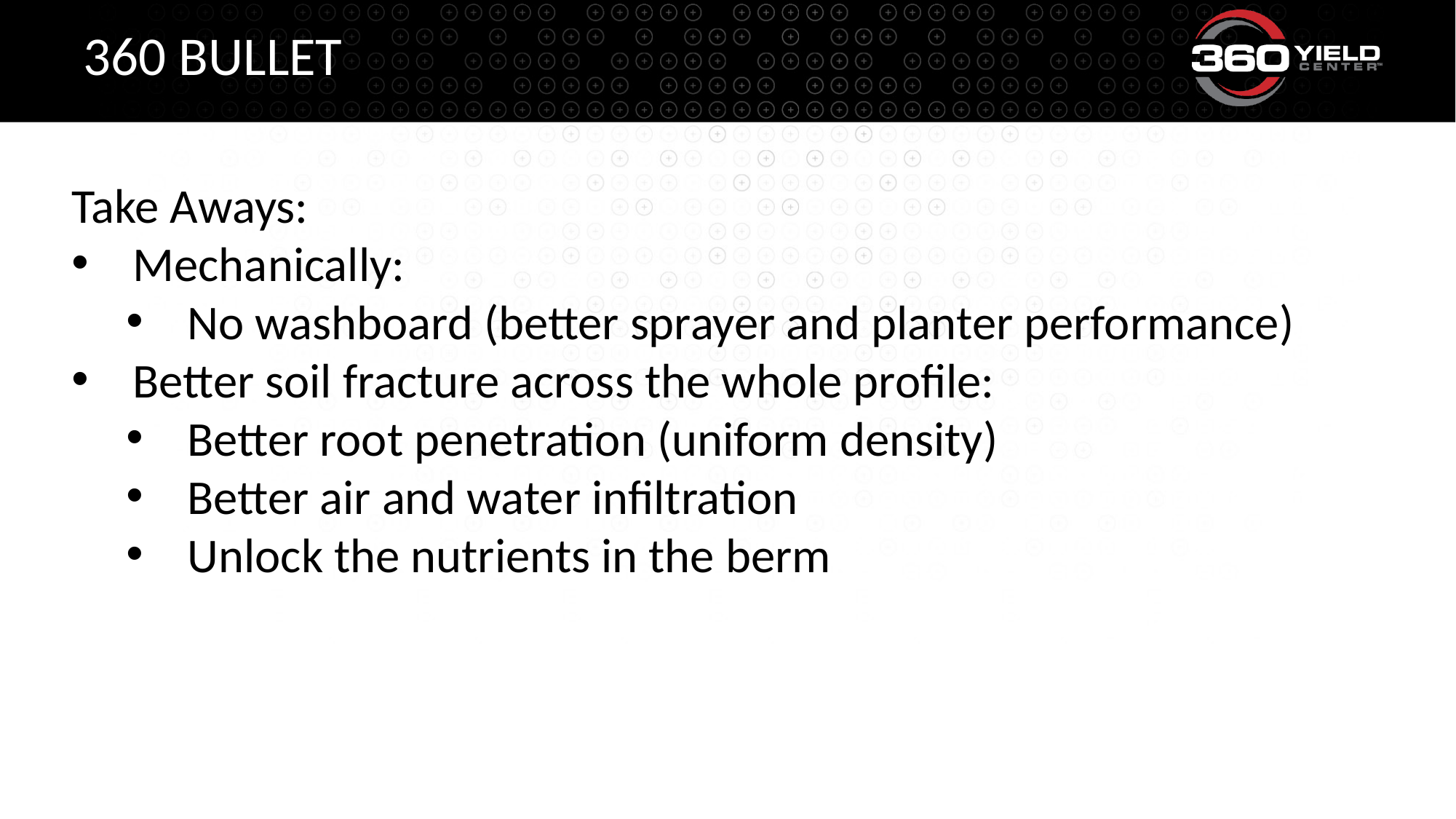

# 360 BULLET
Take Aways:
Mechanically:
No washboard (better sprayer and planter performance)
Better soil fracture across the whole profile:
Better root penetration (uniform density)
Better air and water infiltration
Unlock the nutrients in the berm